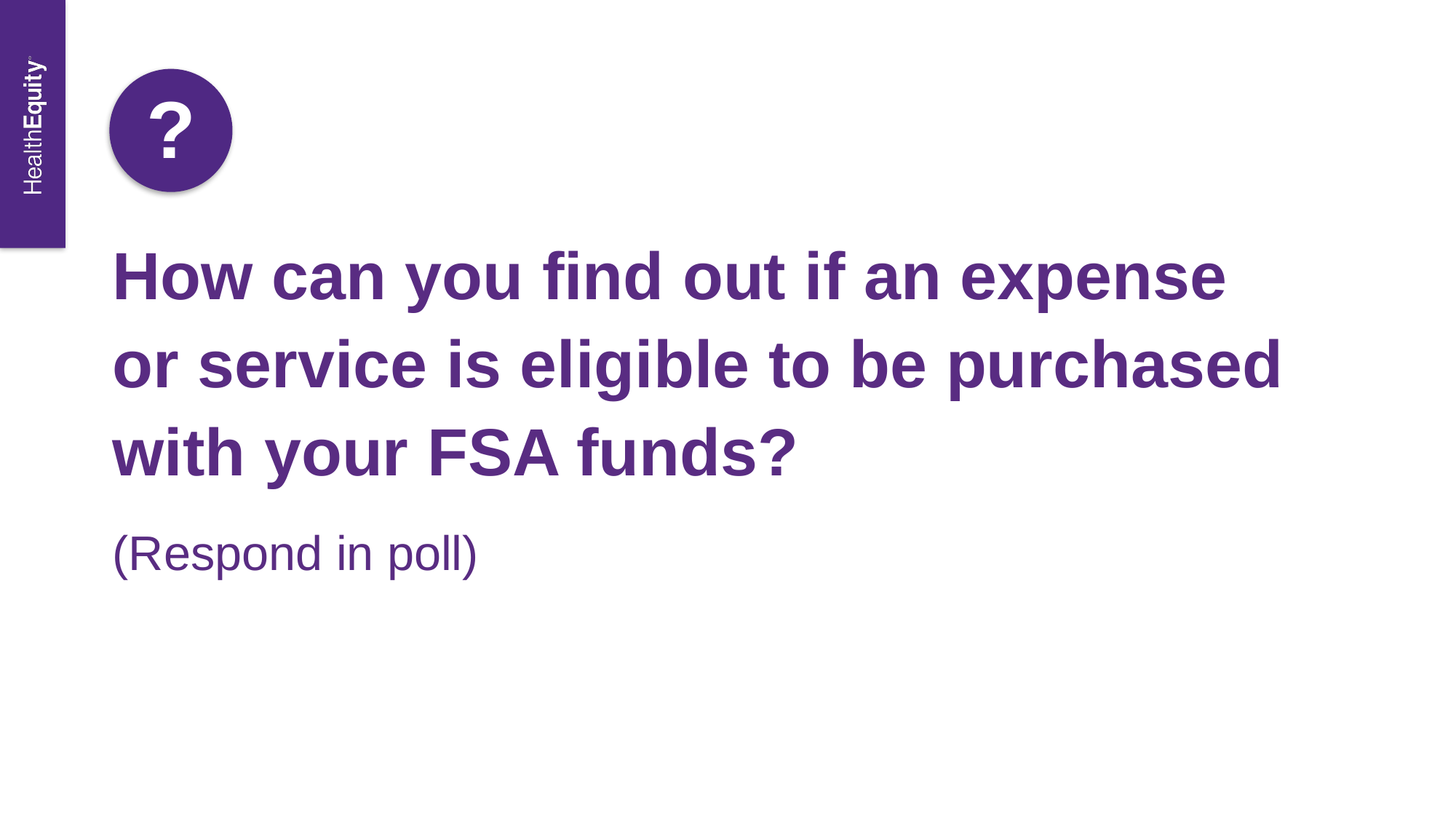

?
How can you find out if an expense or service is eligible to be purchased with your FSA funds?
(Respond in poll)